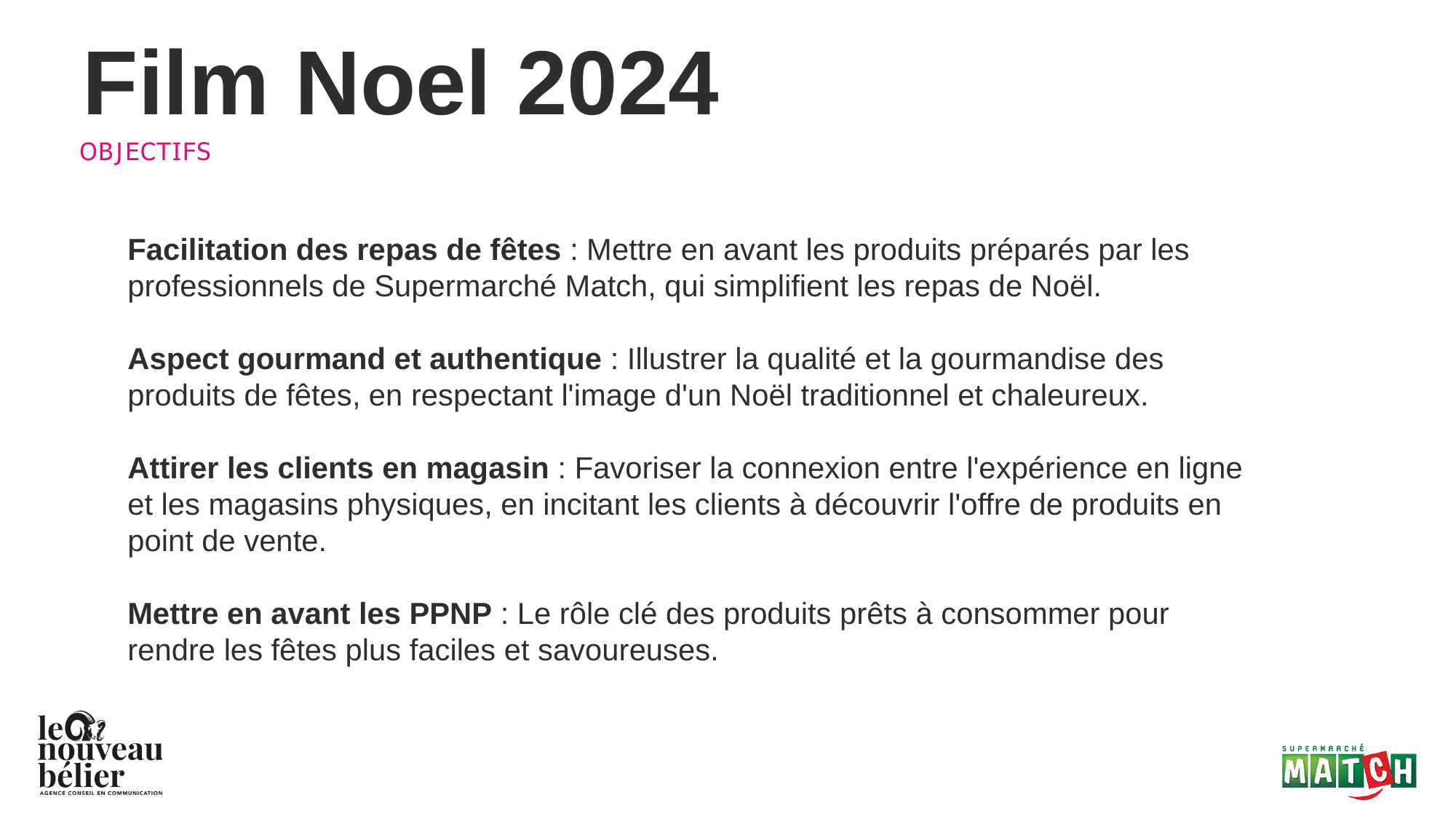

Film Noel 2024
Objectifs
# Facilitation des repas de fêtes : Mettre en avant les produits préparés par les professionnels de Supermarché Match, qui simplifient les repas de Noël. Aspect gourmand et authentique : Illustrer la qualité et la gourmandise des produits de fêtes, en respectant l'image d'un Noël traditionnel et chaleureux. Attirer les clients en magasin : Favoriser la connexion entre l'expérience en ligne et les magasins physiques, en incitant les clients à découvrir l'offre de produits en point de vente. Mettre en avant les PPNP : Le rôle clé des produits prêts à consommer pour rendre les fêtes plus faciles et savoureuses.